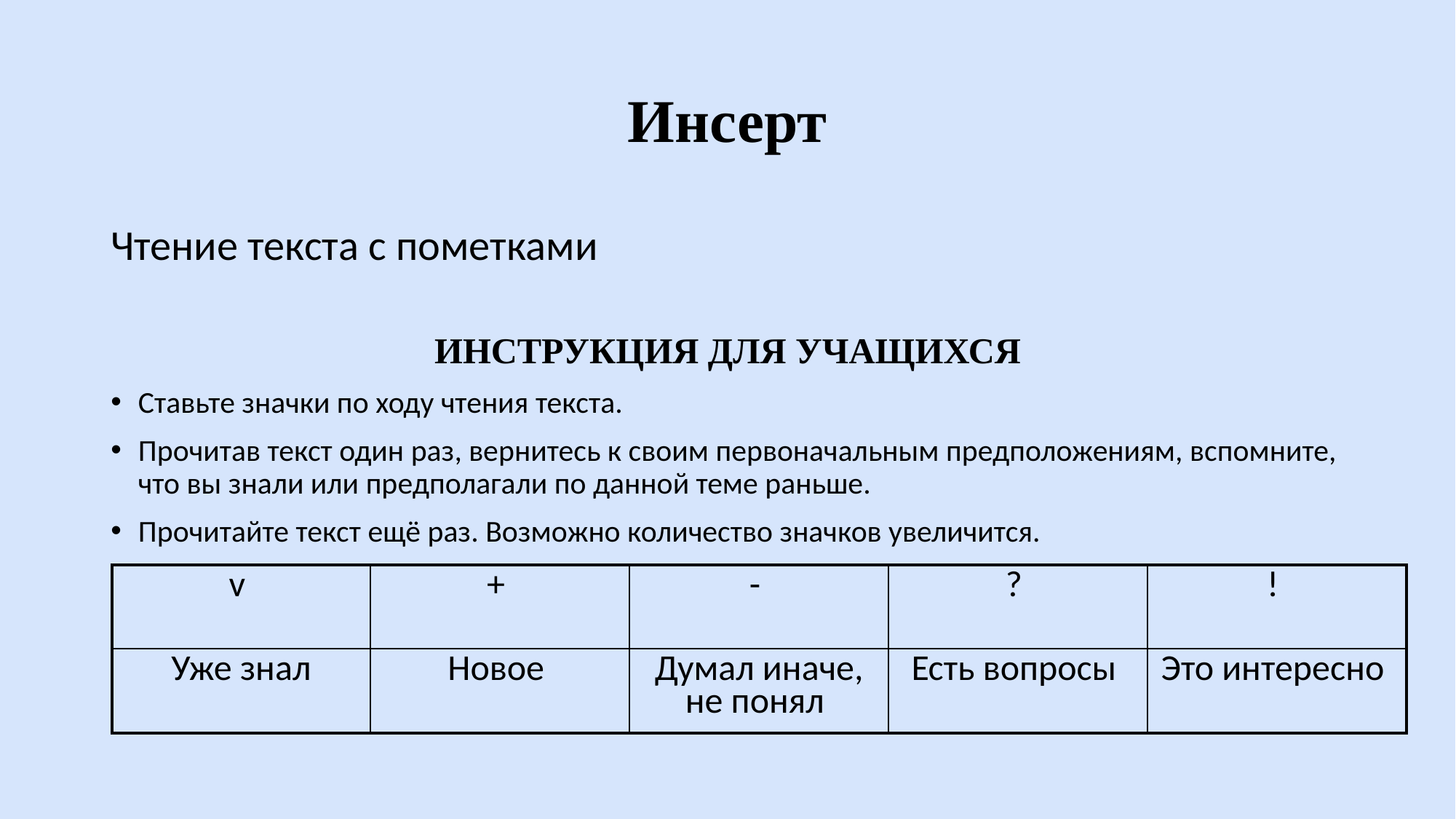

Инсерт
Чтение текста с пометками

ИНСТРУКЦИЯ ДЛЯ УЧАЩИХСЯ
Ставьте значки по ходу чтения текста.
Прочитав текст один раз, вернитесь к своим первоначальным предположениям, вспомните, что вы знали или предполагали по данной теме раньше.
Прочитайте текст ещё раз. Возможно количество значков увеличится.
| v | + | - | ? | ! |
| --- | --- | --- | --- | --- |
| Уже знал | Новое | Думал иначе, не понял | Есть вопросы | Это интересно |